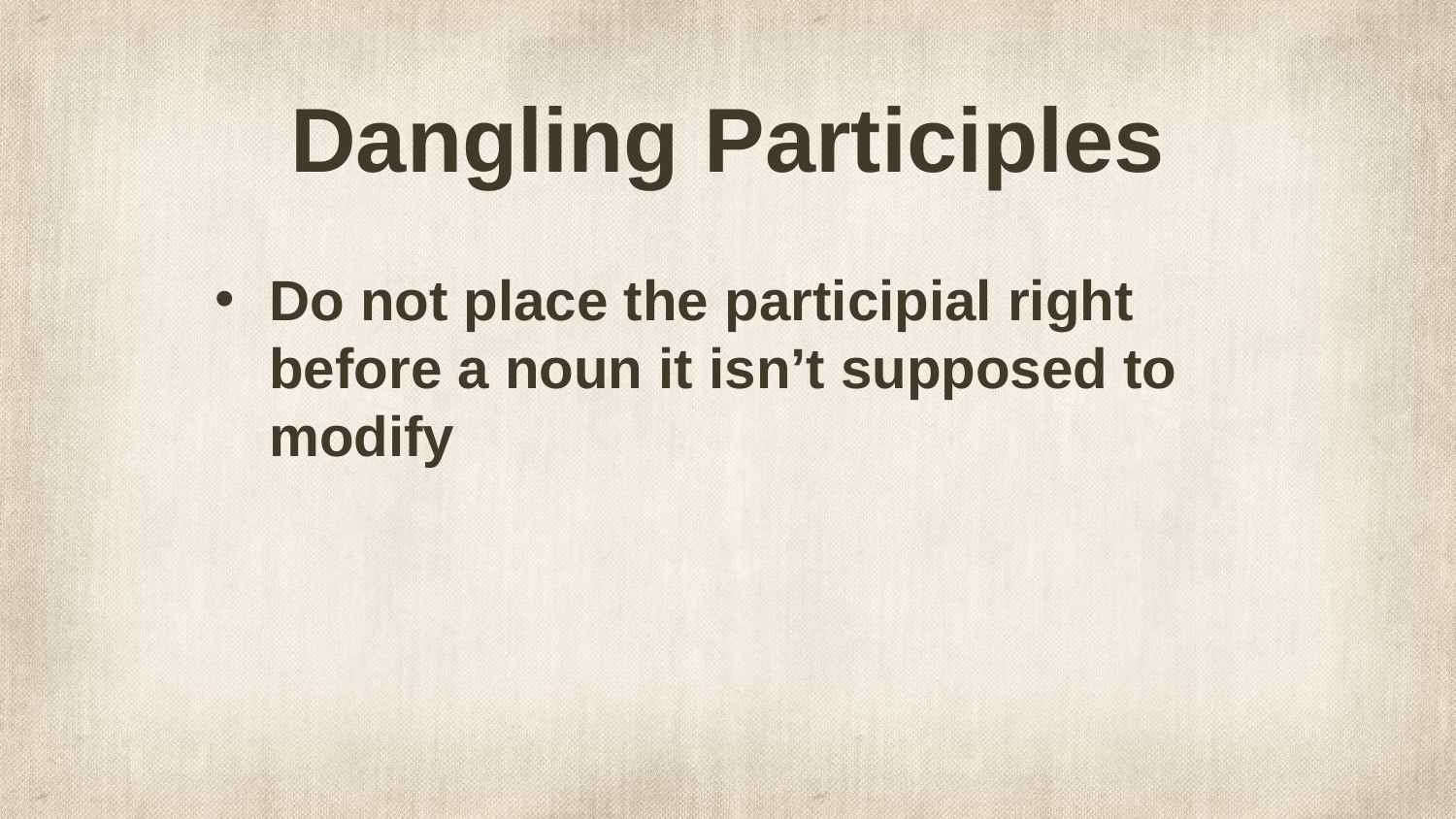

# Dangling Participles
Do not place the participial right before a noun it isn’t supposed to modify